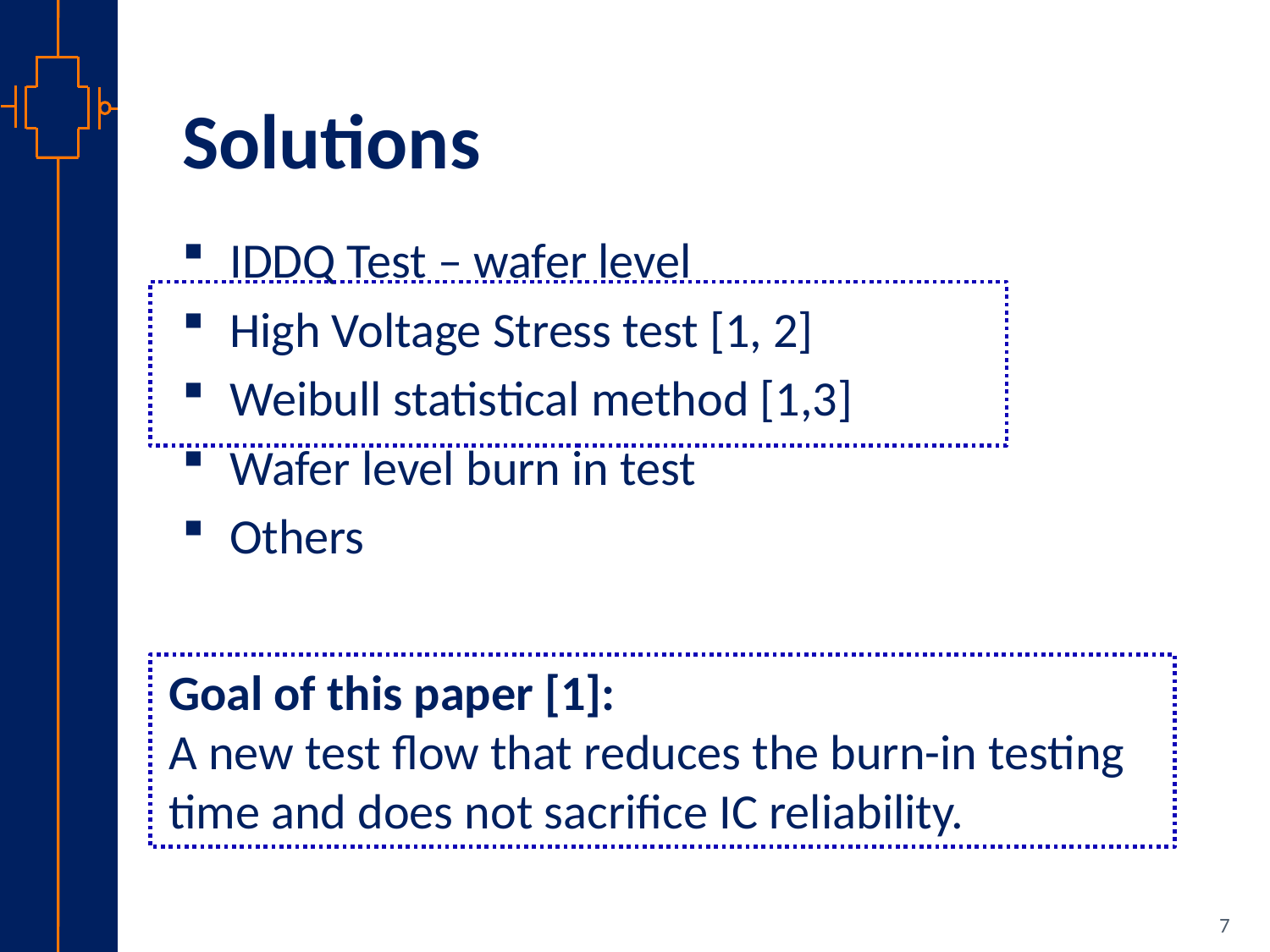

# Solutions
IDDQ Test – wafer level
High Voltage Stress test [1, 2]
Weibull statistical method [1,3]
Wafer level burn in test
Others

Goal of this paper [1]:
A new test flow that reduces the burn-in testing
time and does not sacrifice IC reliability.

7